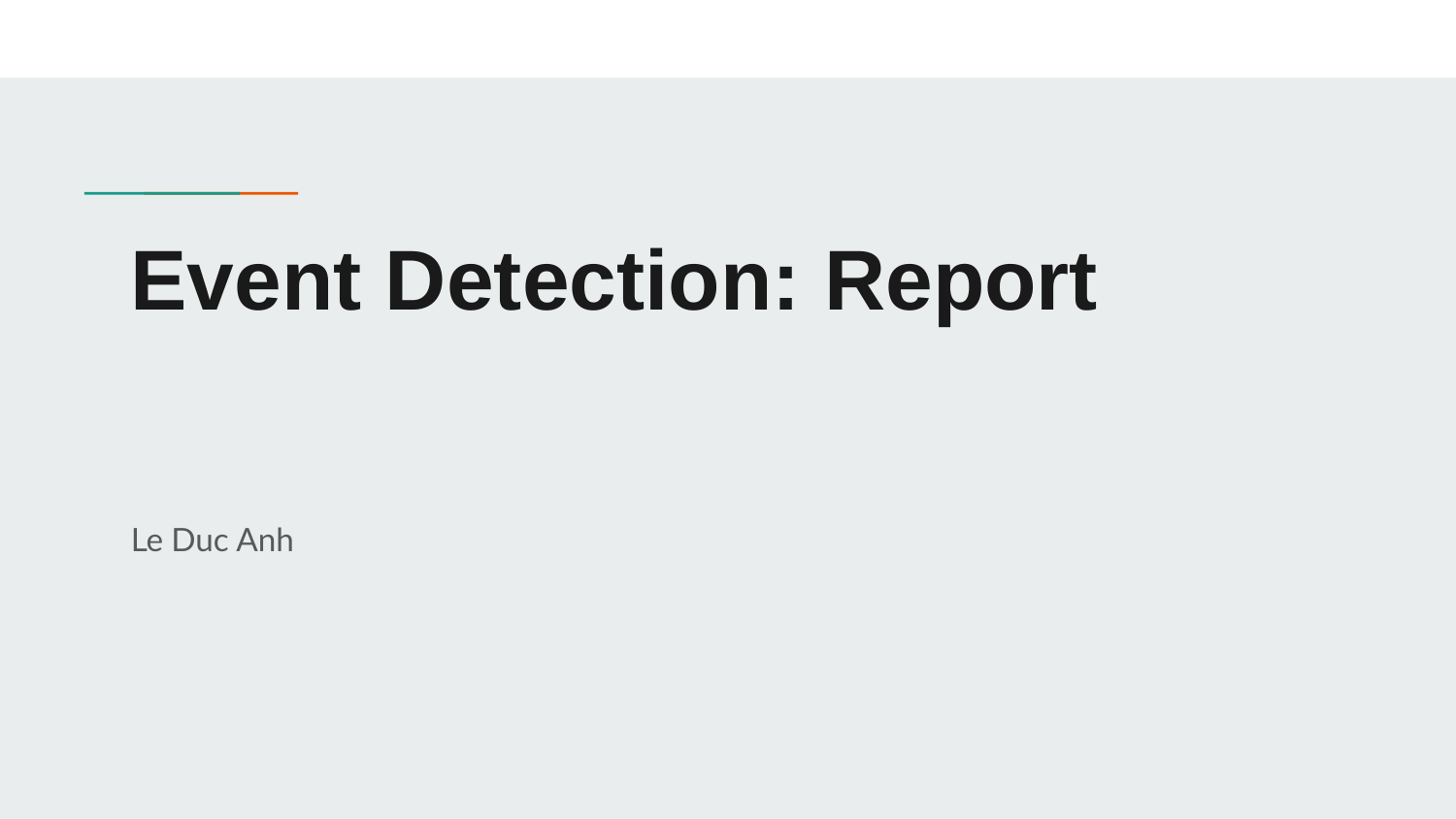

# Event Detection: Report
Le Duc Anh